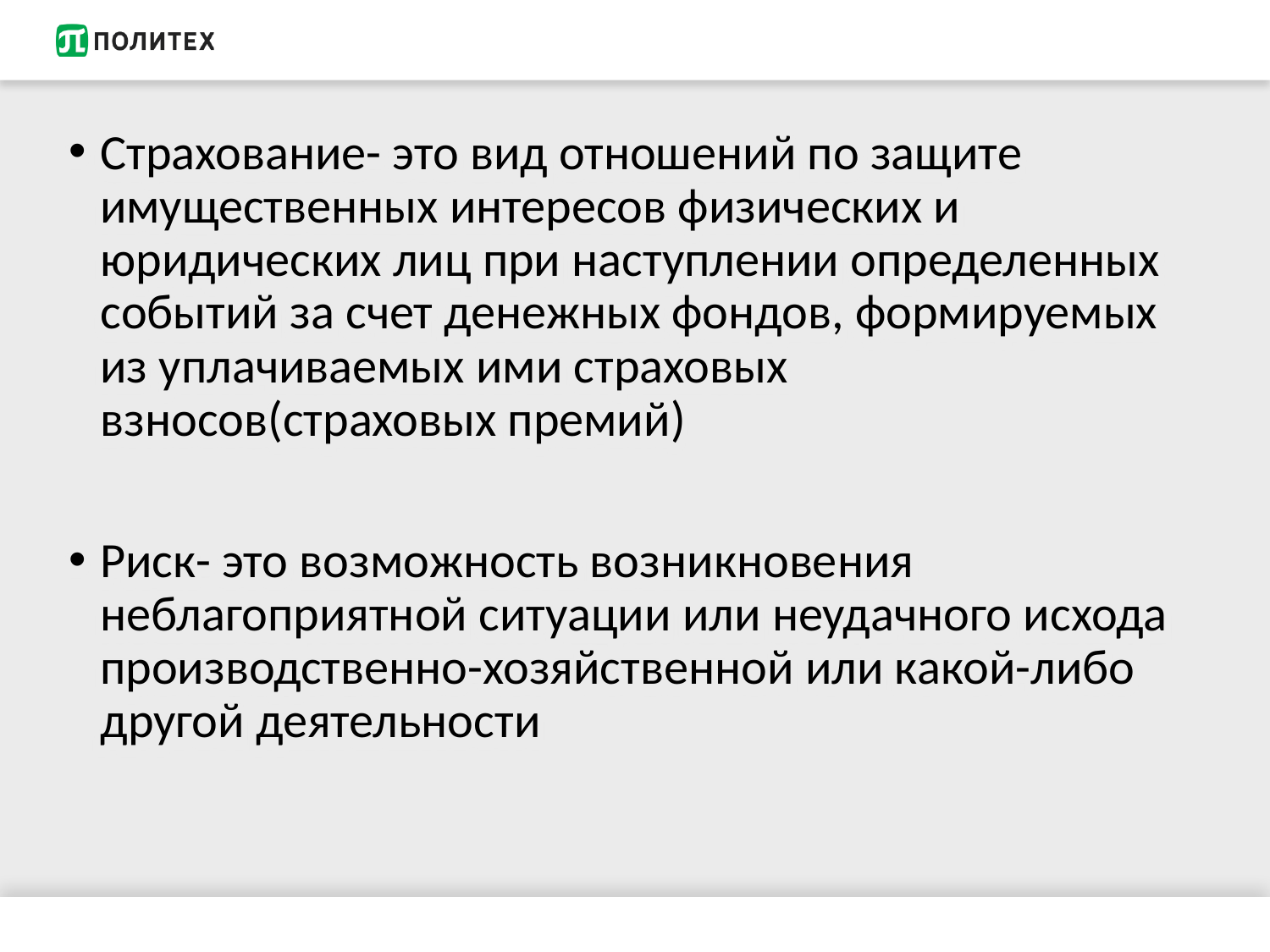

#
Страхование- это вид отношений по защите имущественных интересов физических и юридических лиц при наступлении определенных событий за счет денежных фондов, формируемых из уплачиваемых ими страховых взносов(страховых премий)

Риск- это возможность возникновения неблагоприятной ситуации или неудачного исхода производственно-хозяйственной или какой-либо другой деятельности